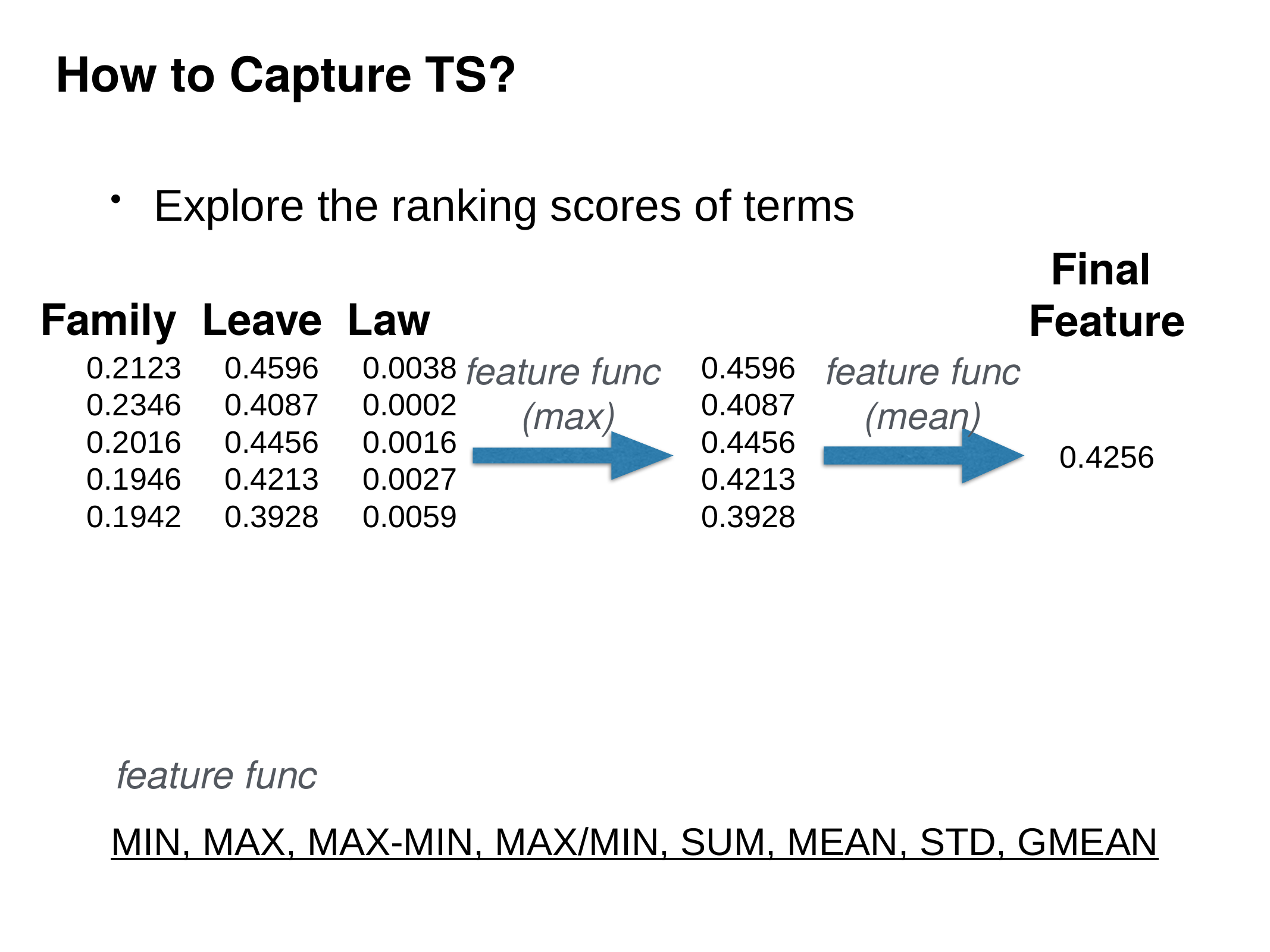

# How to Capture TS?
Explore the ranking scores of terms
Final
Feature
Family  Leave  Law
0.2123     0.4596     0.0038
0.2346     0.4087     0.0002
0.2016     0.4456     0.0016
0.1946     0.4213     0.0027
0.1942     0.3928     0.0059
feature func
(max)
0.4596
0.4087
0.4456
0.4213
0.3928
feature func
(mean)

0.4256
feature func
MIN, MAX, MAX-MIN, MAX/MIN, SUM, MEAN, STD, GMEAN
163